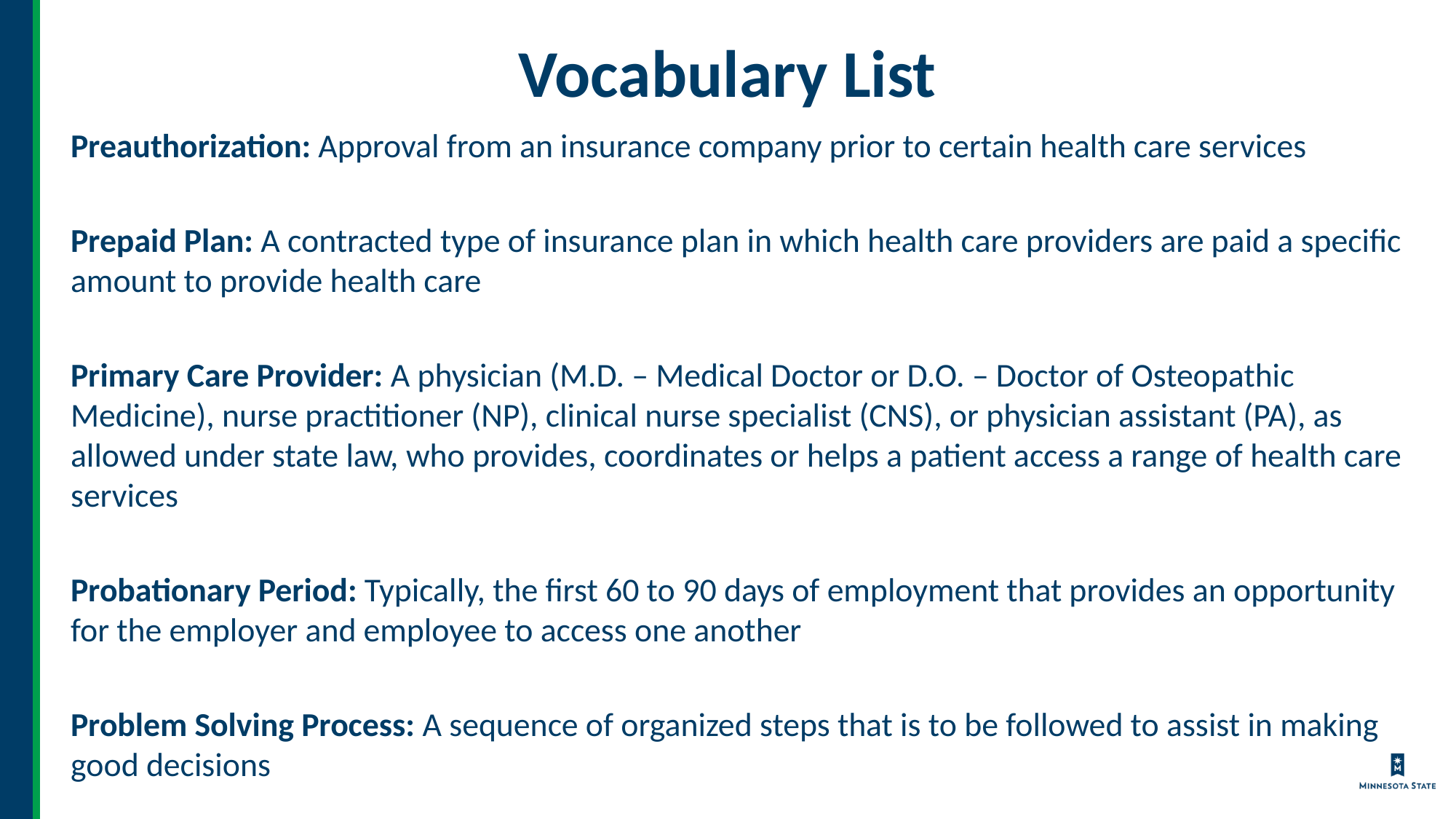

# Vocabulary List
Preauthorization: Approval from an insurance company prior to certain health care services

Prepaid Plan: A contracted type of insurance plan in which health care providers are paid a specific amount to provide health care

Primary Care Provider: A physician (M.D. – Medical Doctor or D.O. – Doctor of Osteopathic Medicine), nurse practitioner (NP), clinical nurse specialist (CNS), or physician assistant (PA), as allowed under state law, who provides, coordinates or helps a patient access a range of health care services

Probationary Period: Typically, the first 60 to 90 days of employment that provides an opportunity for the employer and employee to access one another

Problem Solving Process: A sequence of organized steps that is to be followed to assist in making good decisions